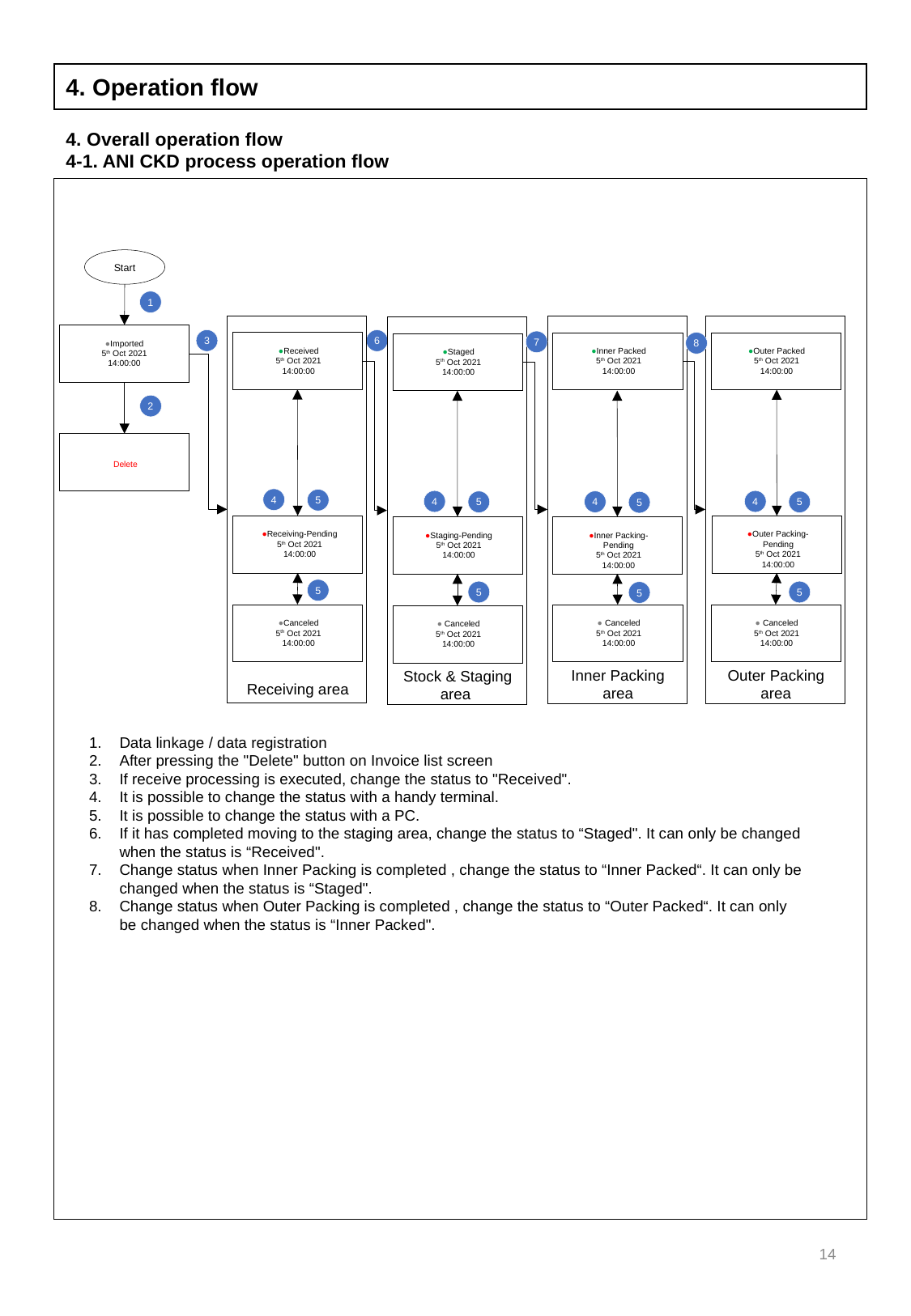

4. Operation flow
4. Overall operation flow
4-1. ANI CKD process operation flow

Start
1

3
6
7
●Imported
5th Oct 2021
14:00:00
8

●Received
5th Oct 2021
14:00:00
●Outer Packed
5th Oct 2021
14:00:00
●Inner Packed
5th Oct 2021
14:00:00
●Staged
5th Oct 2021
14:00:00
2

Delete
4
5
4
4
4
5
5
5

●Receiving-Pending
5th Oct 2021
14:00:00
●Outer Packing-Pending
5th Oct 2021
14:00:00
●Inner Packing-Pending
5th Oct 2021
14:00:00
●Staging-Pending
5th Oct 2021
14:00:00
5
5
5
5

●Canceled
5th Oct 2021
14:00:00
● Canceled
5th Oct 2021
14:00:00
● Canceled
5th Oct 2021
14:00:00
● Canceled
5th Oct 2021
14:00:00
Outer Packing area
Inner Packing area
Stock & Staging area
Receiving area
Data linkage / data registration
After pressing the "Delete" button on Invoice list screen
If receive processing is executed, change the status to "Received".
It is possible to change the status with a handy terminal.
It is possible to change the status with a PC.
If it has completed moving to the staging area, change the status to “Staged". It can only be changed when the status is “Received".
Change status when Inner Packing is completed , change the status to “Inner Packed“. It can only be changed when the status is “Staged".
Change status when Outer Packing is completed , change the status to “Outer Packed“. It can only be changed when the status is “Inner Packed".
14